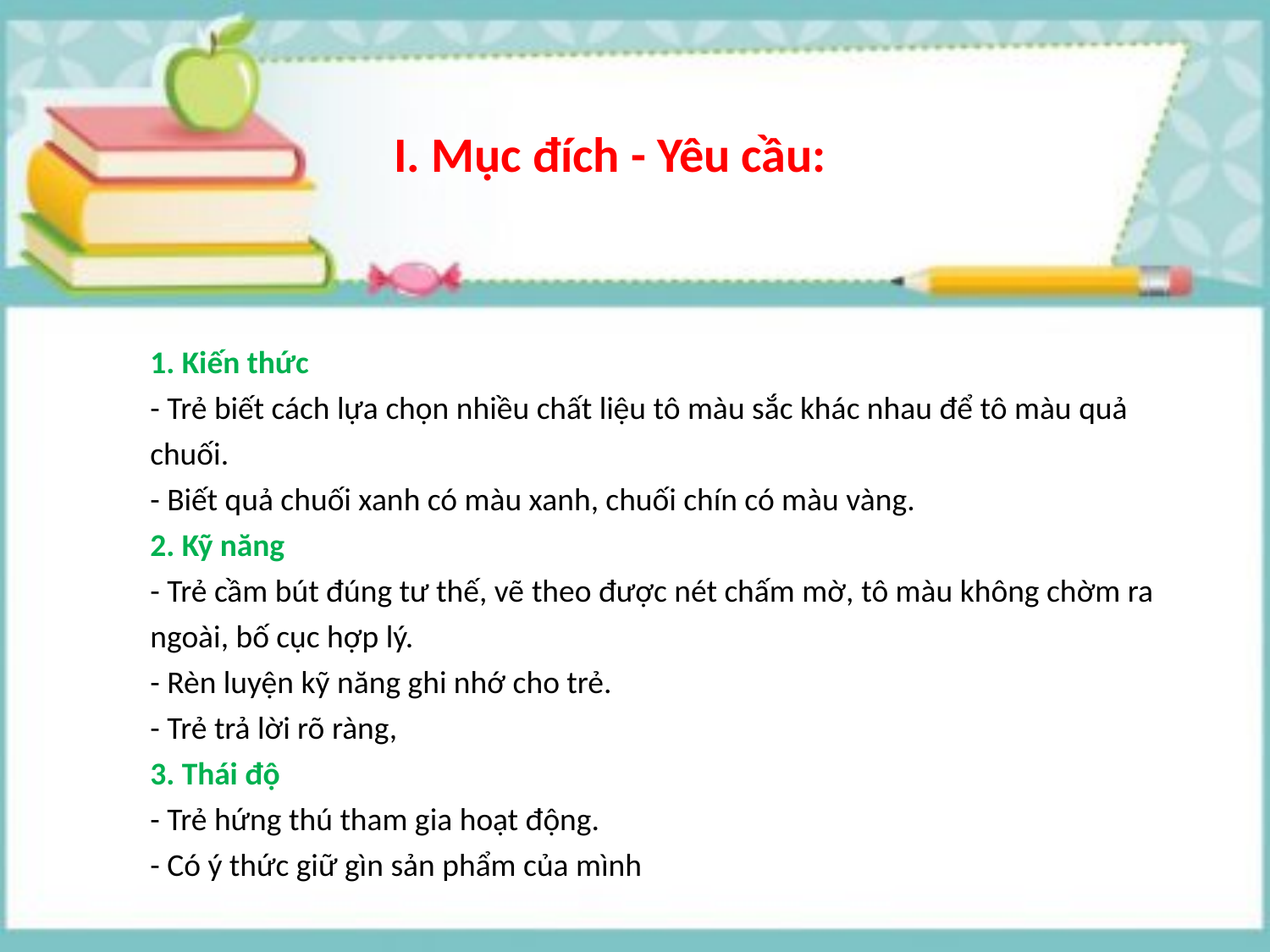

I. Mục đích - Yêu cầu:
1. Kiến thức
- Trẻ biết cách lựa chọn nhiều chất liệu tô màu sắc khác nhau để tô màu quả chuối.
- Biết quả chuối xanh có màu xanh, chuối chín có màu vàng.
2. Kỹ năng
- Trẻ cầm bút đúng tư thế, vẽ theo được nét chấm mờ, tô màu không chờm ra ngoài, bố cục hợp lý.
- Rèn luyện kỹ năng ghi nhớ cho trẻ.
- Trẻ trả lời rõ ràng,
3. Thái độ
- Trẻ hứng thú tham gia hoạt động.
- Có ý thức giữ gìn sản phẩm của mình